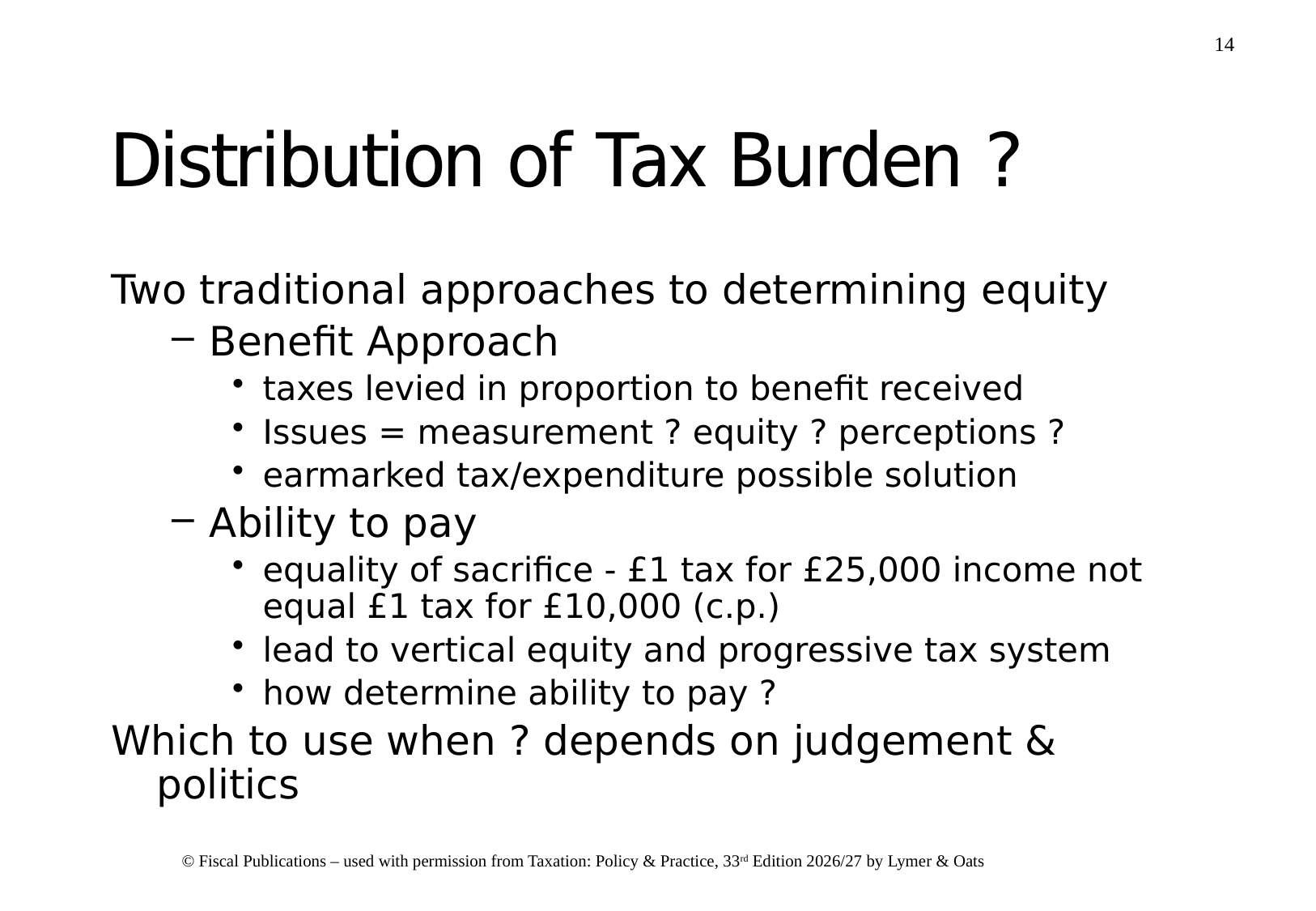

# Distribution of Tax Burden ?
Two traditional approaches to determining equity
Benefit Approach
taxes levied in proportion to benefit received
Issues = measurement ? equity ? perceptions ?
earmarked tax/expenditure possible solution
Ability to pay
equality of sacrifice - £1 tax for £25,000 income not equal £1 tax for £10,000 (c.p.)
lead to vertical equity and progressive tax system
how determine ability to pay ?
Which to use when ? depends on judgement & politics